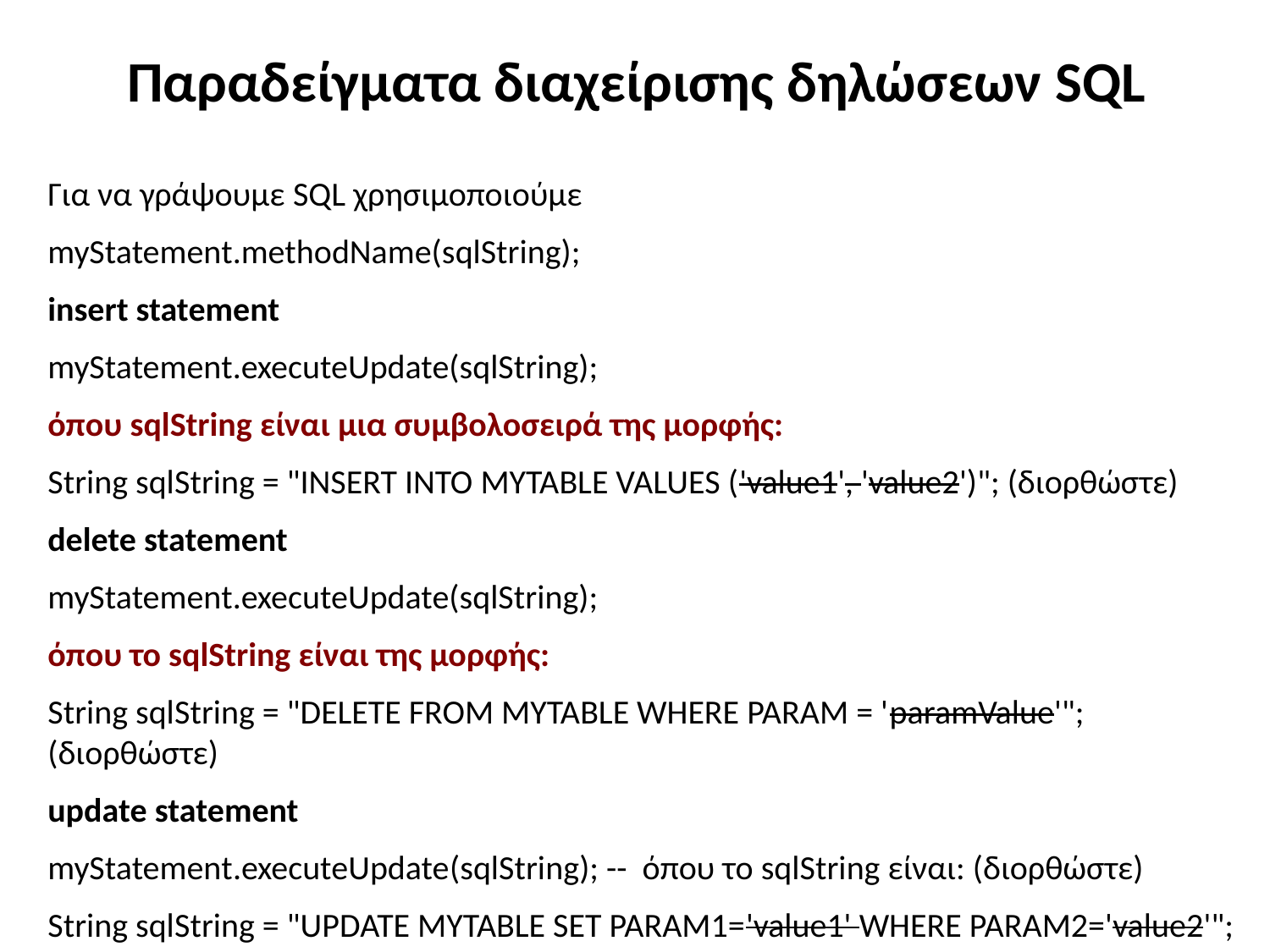

# Παραδείγματα διαχείρισης δηλώσεων SQL
Για να γράψουμε SQL χρησιμοποιούμε
myStatement.methodName(sqlString);
insert statement
myStatement.executeUpdate(sqlString);
όπου sqlString είναι μια συμβολοσειρά της μορφής:
String sqlString = "INSERT INTO MYTABLE VALUES ('value1', 'value2')"; (διορθώστε)
delete statement
myStatement.executeUpdate(sqlString);
όπου το sqlString είναι της μορφής:
String sqlString = "DELETE FROM MYTABLE WHERE PARAM = 'paramValue'"; (διορθώστε)
update statement
myStatement.executeUpdate(sqlString); --  όπου το sqlString είναι: (διορθώστε)
String sqlString = "UPDATE MYTABLE SET PARAM1='value1' WHERE PARAM2='value2'";